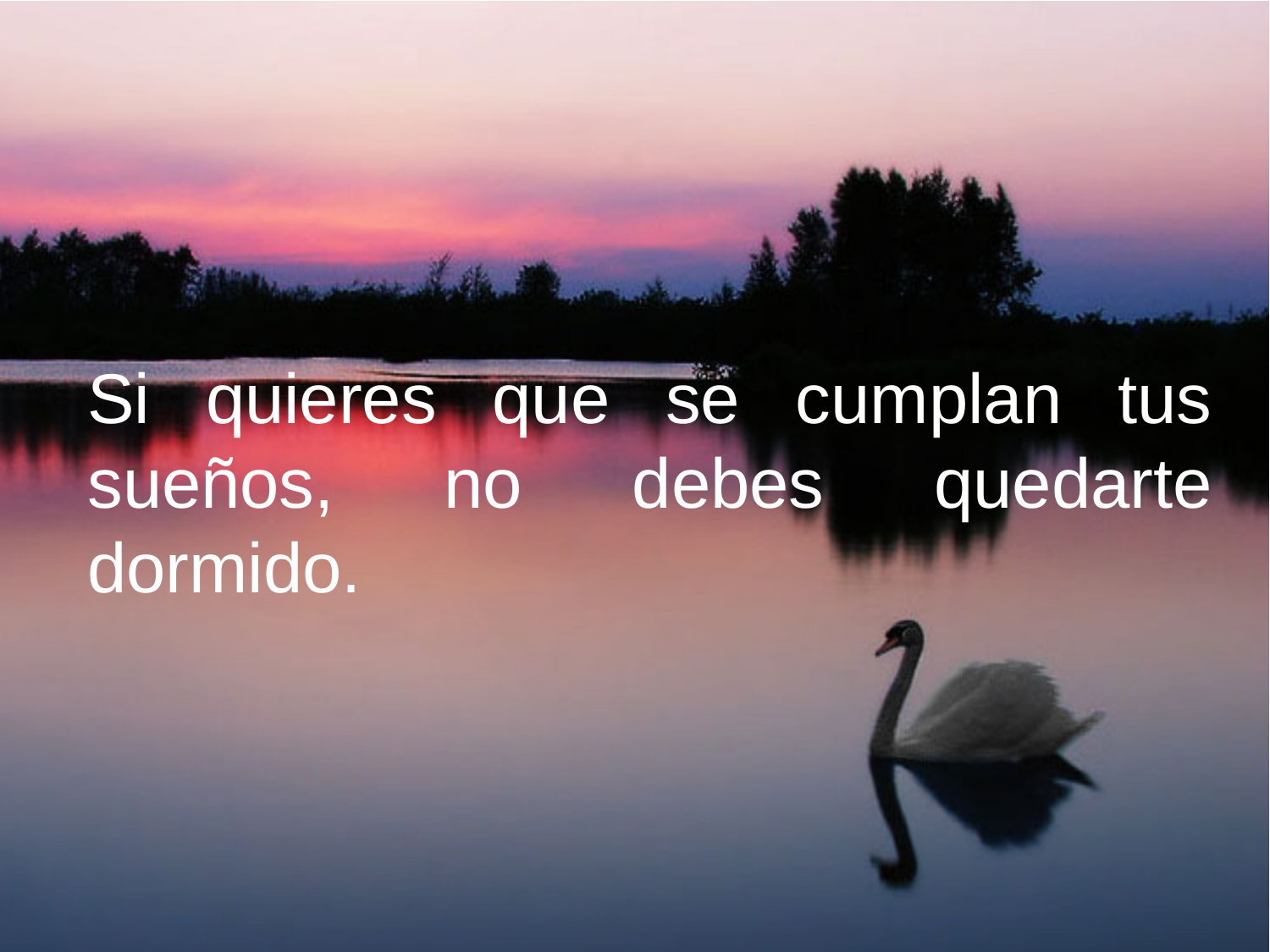

Si quieres que se cumplan tus sueños, no debes quedarte dormido.